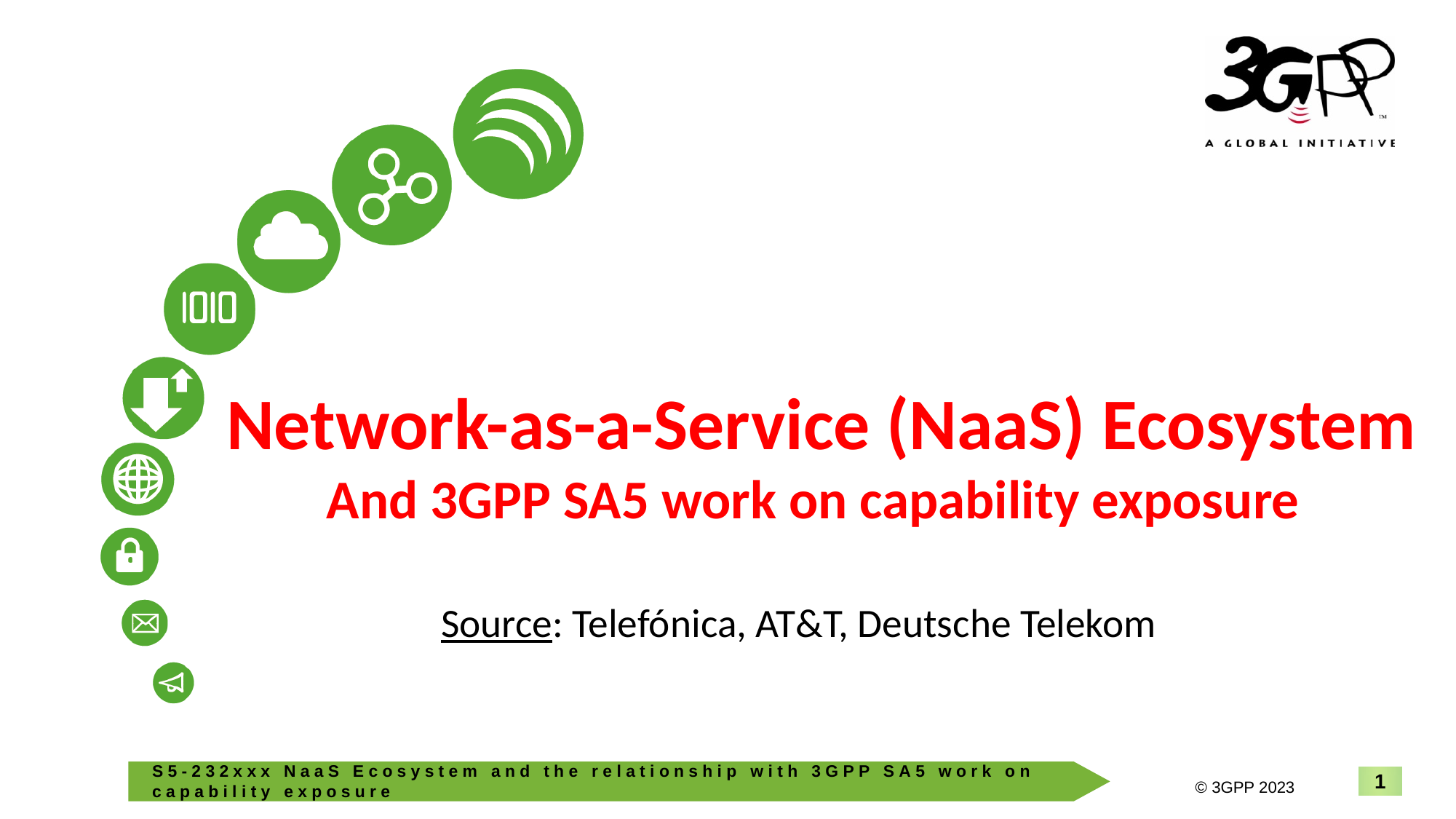

# Network-as-a-Service (NaaS) Ecosystem And 3GPP SA5 work on capability exposure
Source: Telefónica, AT&T, Deutsche Telekom